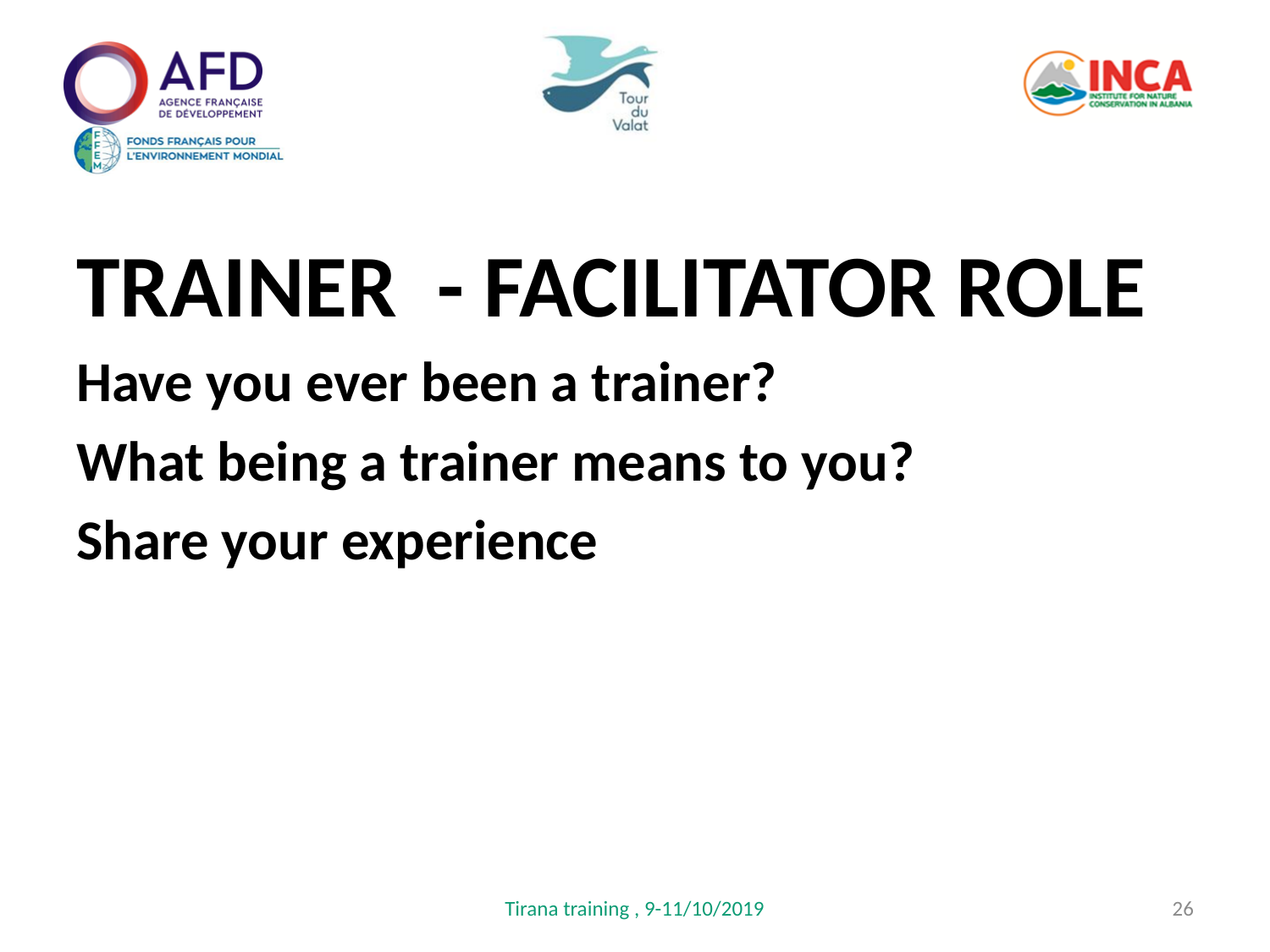

TRAINER  - FACILITATOR ROLE
Have you ever been a trainer?
What being a trainer means to you?
Share your experience
Tirana training , 9-11/10/2019
26